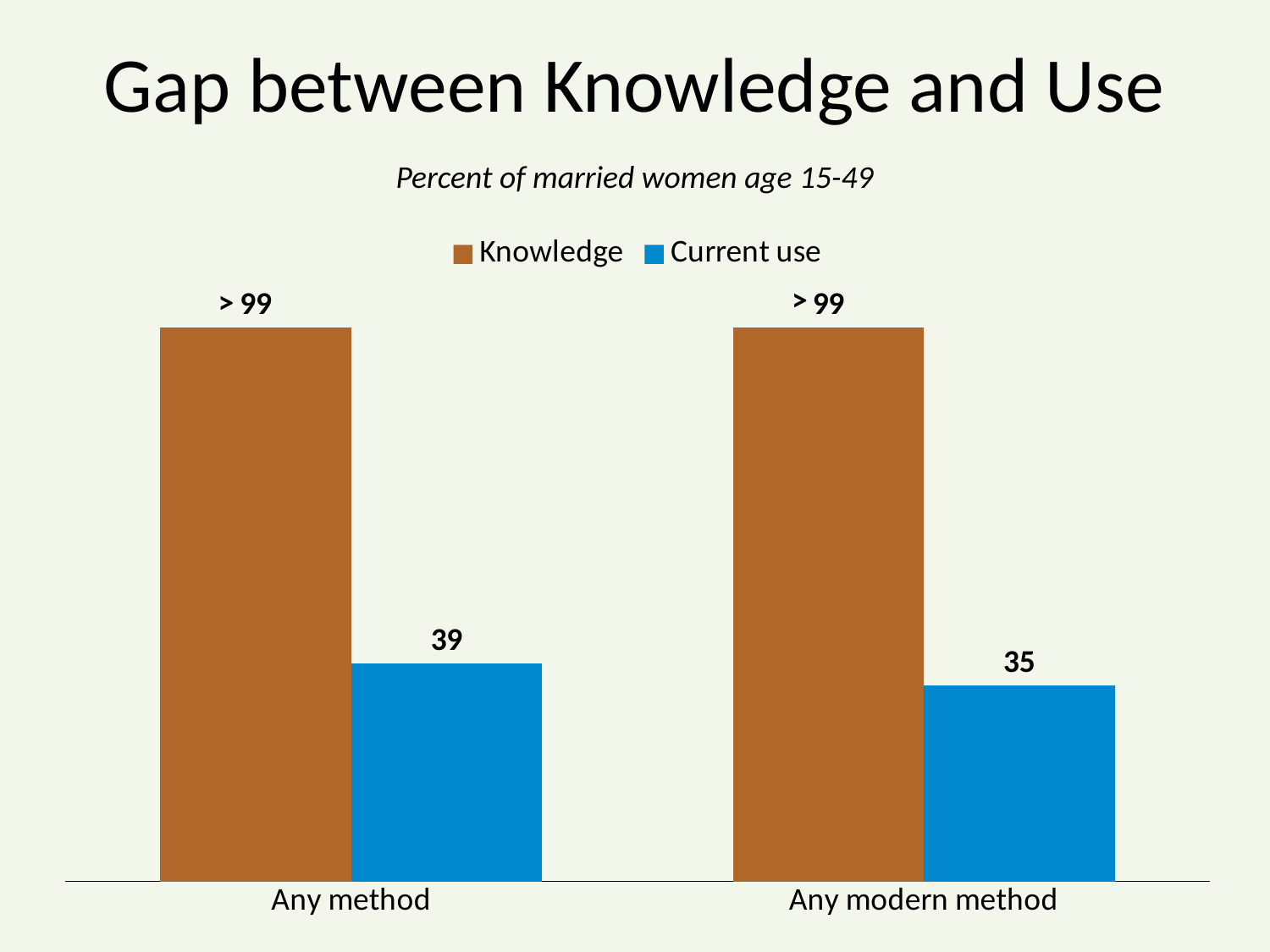

# Gap between Knowledge and Use
Percent of married women age 15-49

### Chart

| Category | Knowledge | Current use |
|---|---|---|
| Any method | 99.0 | 39.0 |
| Any modern method | 99.0 | 35.0 |
>
>